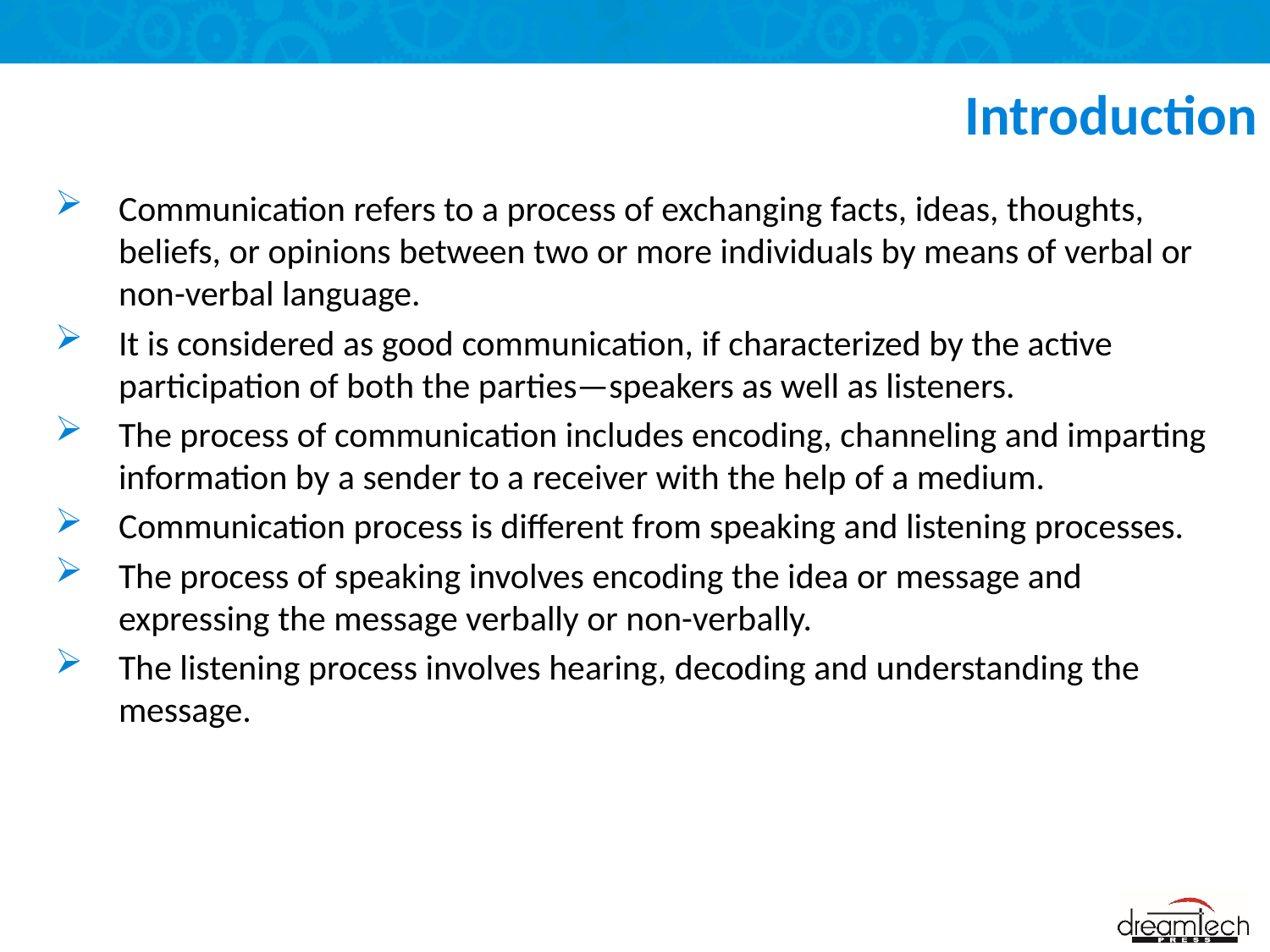

# Introduction
Communication refers to a process of exchanging facts, ideas, thoughts, beliefs, or opinions between two or more individuals by means of verbal or non-verbal language.
It is considered as good communication, if characterized by the active participation of both the parties—speakers as well as listeners.
The process of communication includes encoding, channeling and imparting information by a sender to a receiver with the help of a medium.
Communication process is different from speaking and listening processes.
The process of speaking involves encoding the idea or message and expressing the message verbally or non-verbally.
The listening process involves hearing, decoding and understanding the message.